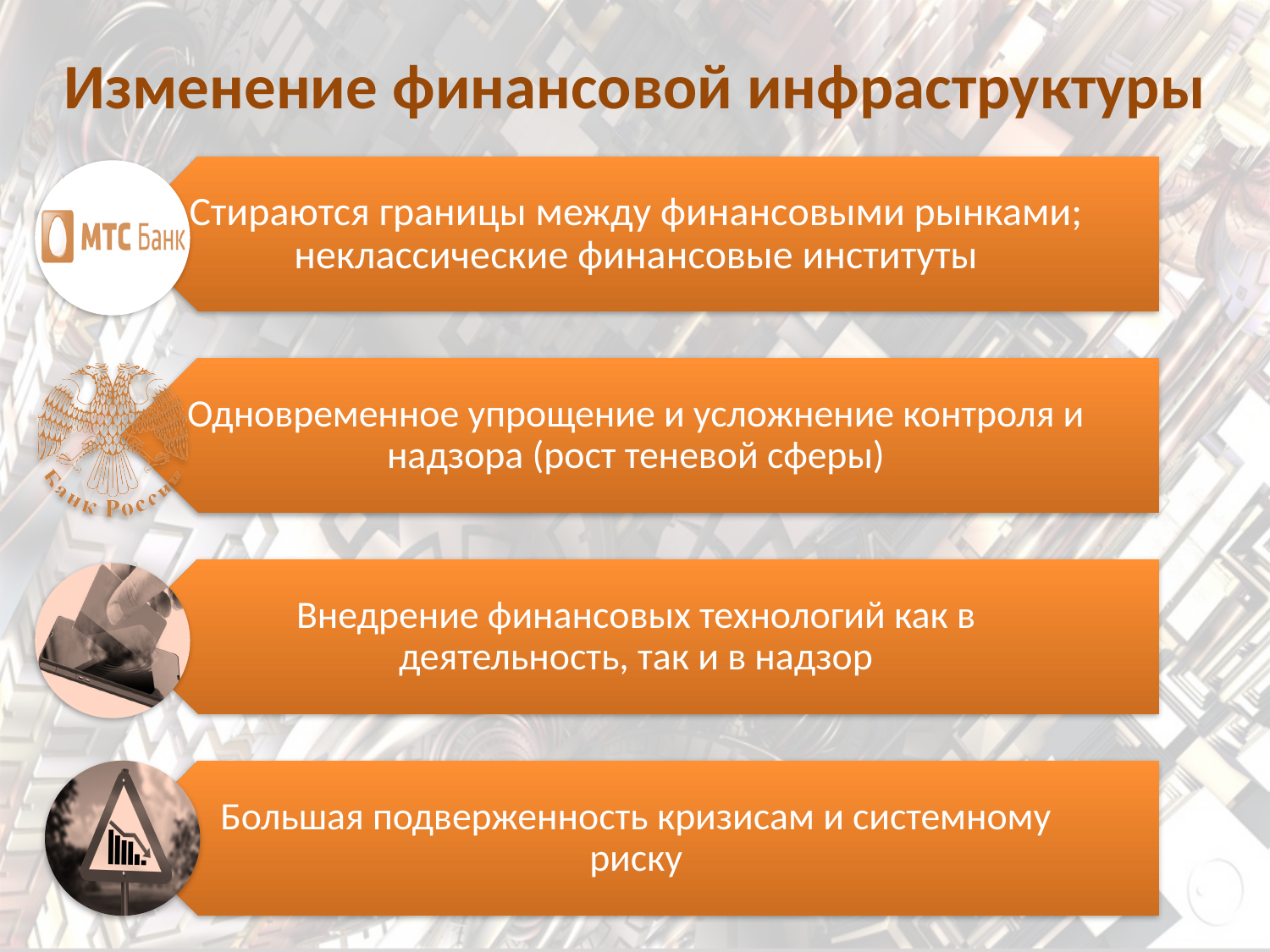

# Изменение финансовой инфраструктуры
Стираются границы между финансовыми рынками; неклассические финансовые институты
Одновременное упрощение и усложнение контроля и надзора (рост теневой сферы)
Внедрение финансовых технологий как в деятельность, так и в надзор
Большая подверженность кризисам и системному риску